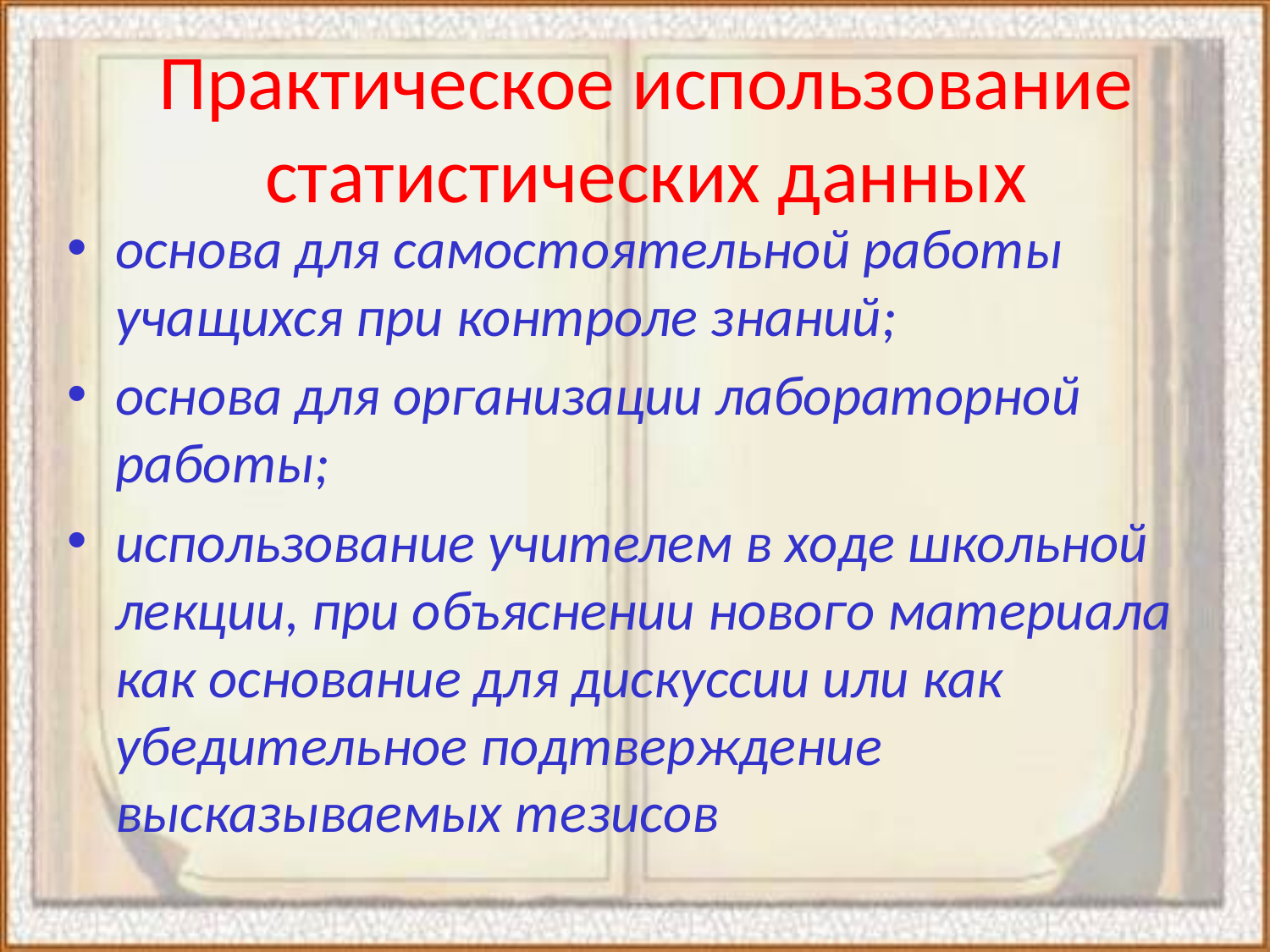

# Практическое использование статистических данных
основа для самостоятельной работы учащихся при контроле знаний;
основа для организации лабораторной работы;
использование учителем в ходе школьной лекции, при объяснении нового материала как основание для дискуссии или как убедительное подтверждение высказываемых тезисов